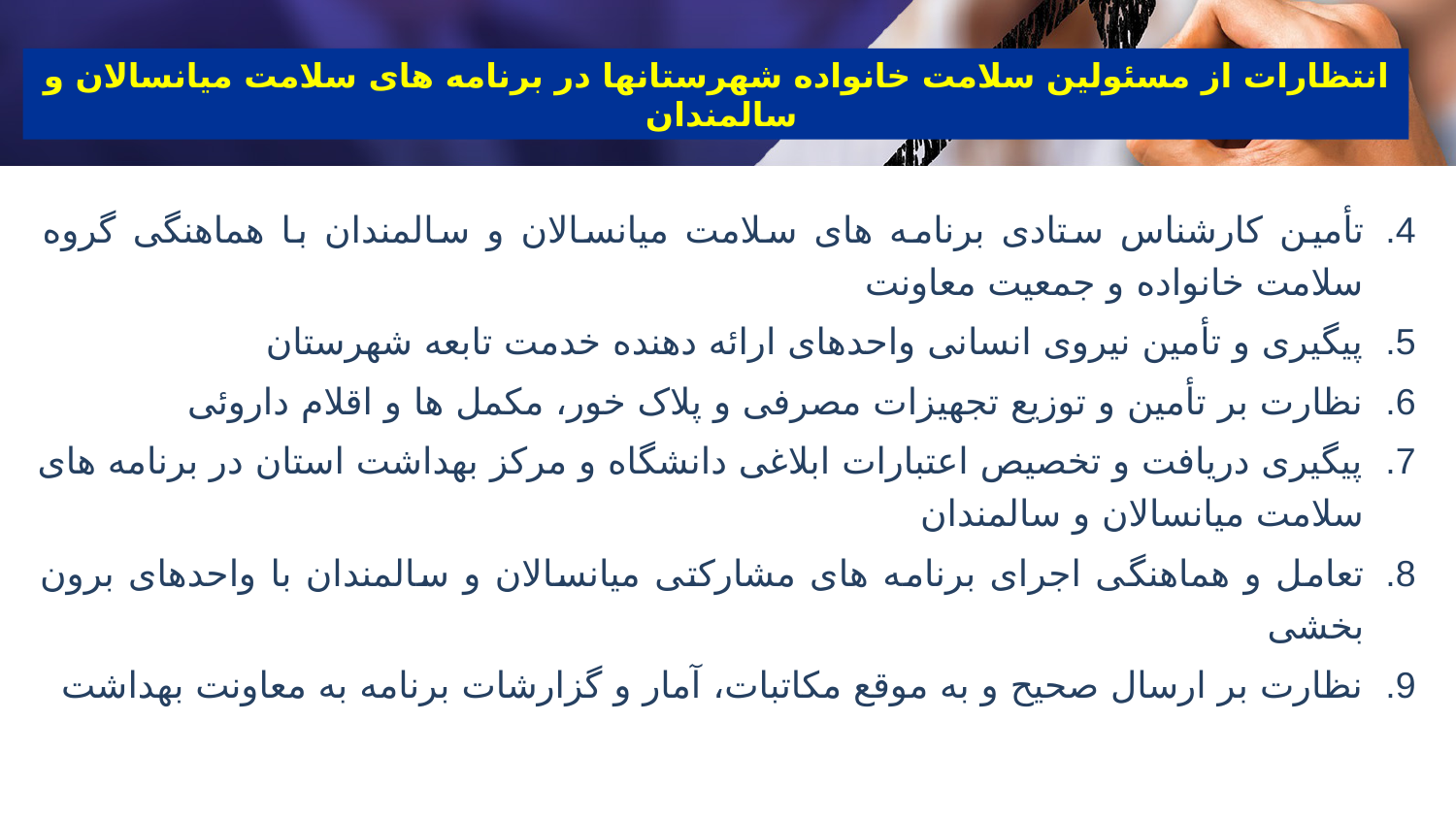

انتظارات از مسئولین سلامت خانواده شهرستانها در برنامه های سلامت میانسالان و سالمندان
تأمین کارشناس ستادی برنامه های سلامت میانسالان و سالمندان با هماهنگی گروه سلامت خانواده و جمعیت معاونت
پیگیری و تأمین نیروی انسانی واحدهای ارائه دهنده خدمت تابعه شهرستان
نظارت بر تأمین و توزیع تجهیزات مصرفی و پلاک خور، مکمل ها و اقلام داروئی
پیگیری دریافت و تخصیص اعتبارات ابلاغی دانشگاه و مرکز بهداشت استان در برنامه های سلامت میانسالان و سالمندان
تعامل و هماهنگی اجرای برنامه های مشارکتی میانسالان و سالمندان با واحدهای برون بخشی
نظارت بر ارسال صحیح و به موقع مکاتبات، آمار و گزارشات برنامه به معاونت بهداشت